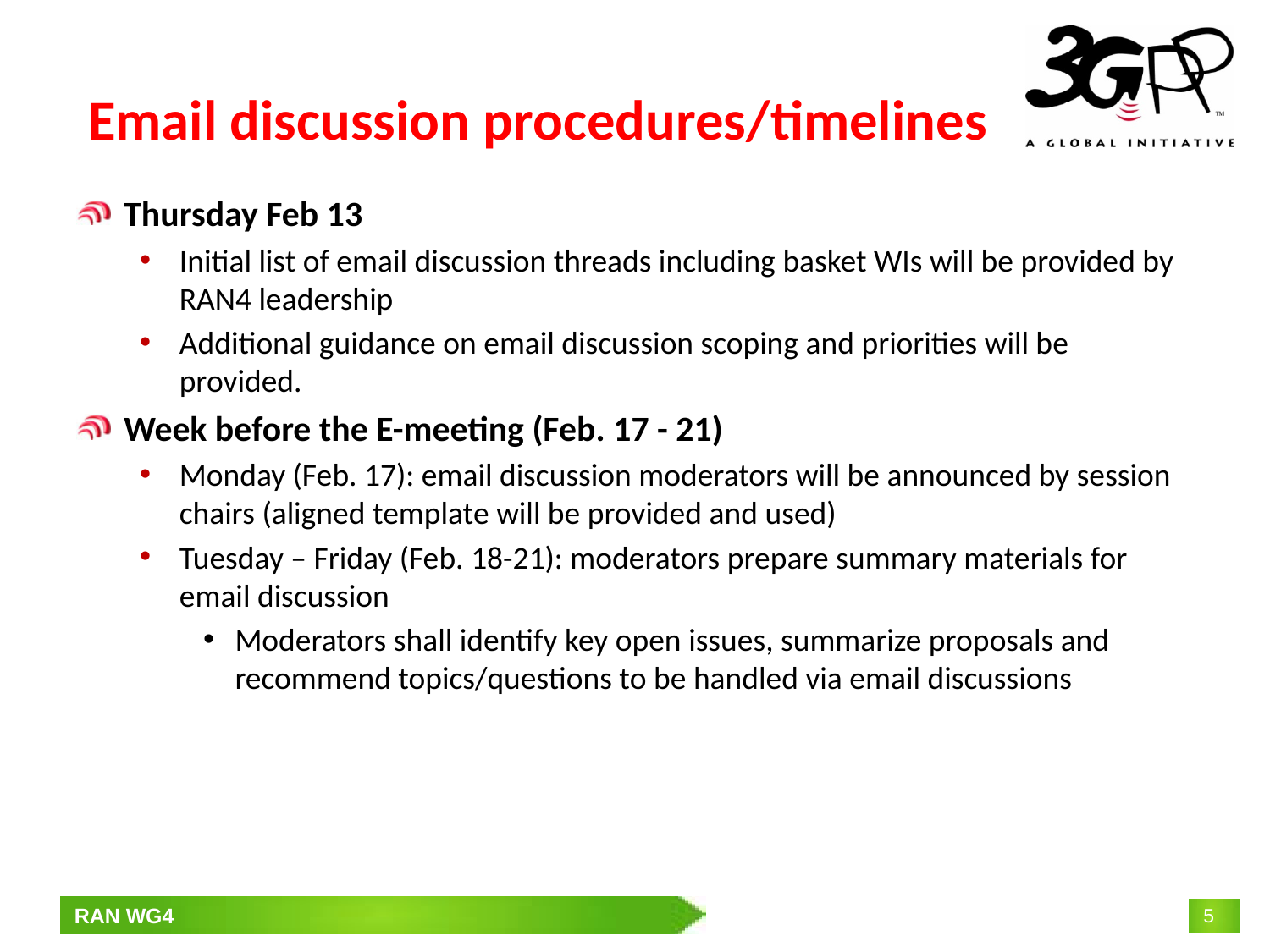

# Email discussion procedures/timelines
Thursday Feb 13
Initial list of email discussion threads including basket WIs will be provided by RAN4 leadership
Additional guidance on email discussion scoping and priorities will be provided.
Week before the E-meeting (Feb. 17 - 21)
Monday (Feb. 17): email discussion moderators will be announced by session chairs (aligned template will be provided and used)
Tuesday – Friday (Feb. 18-21): moderators prepare summary materials for email discussion
Moderators shall identify key open issues, summarize proposals and recommend topics/questions to be handled via email discussions